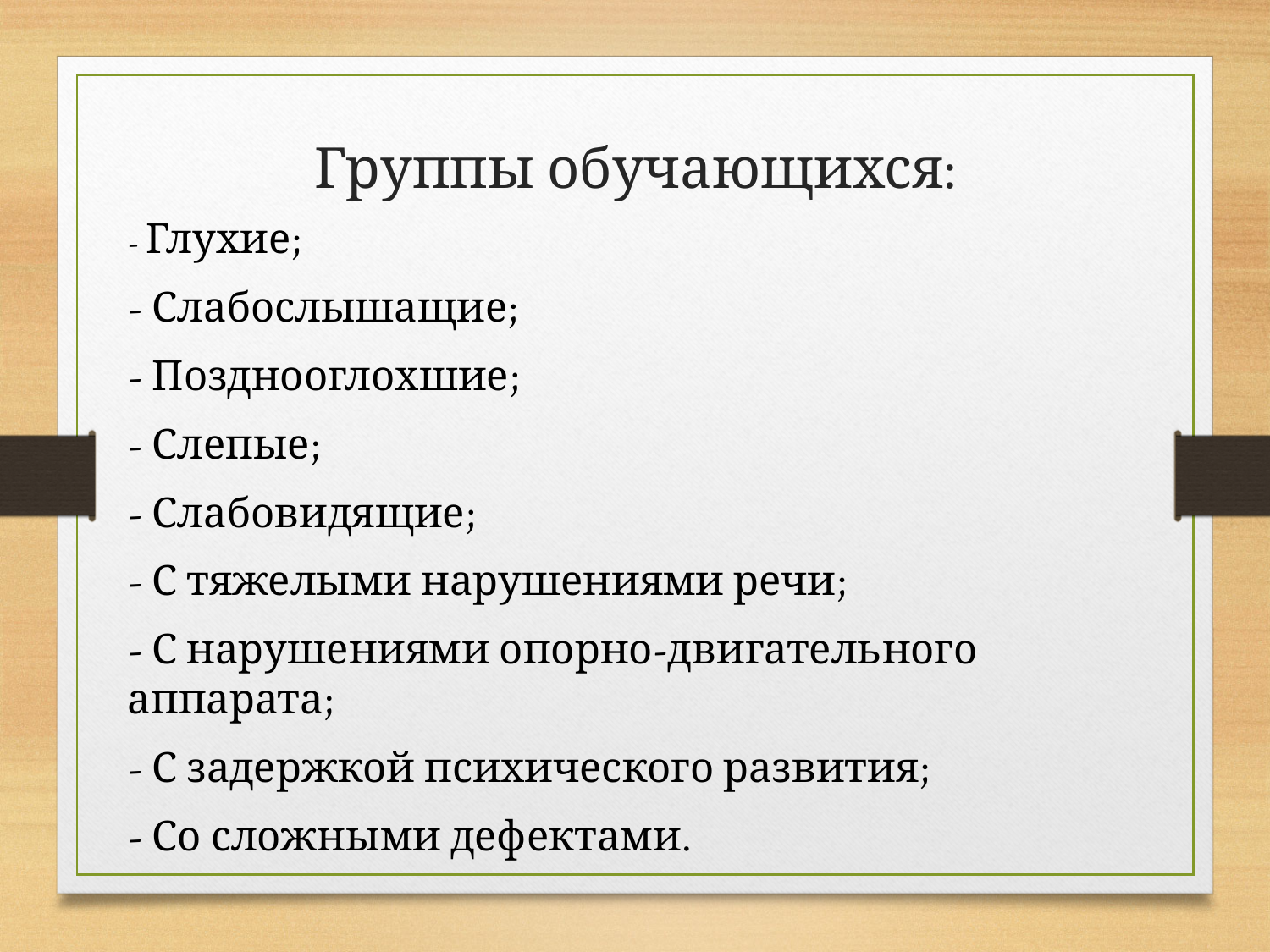

# Группы обучающихся:
- Глухие;
- Слабослышащие;
- Позднооглохшие;
- Слепые;
- Слабовидящие;
- С тяжелыми нарушениями речи;
- С нарушениями опорно-двигательного аппарата;
- С задержкой психического развития;
- Со сложными дефектами.